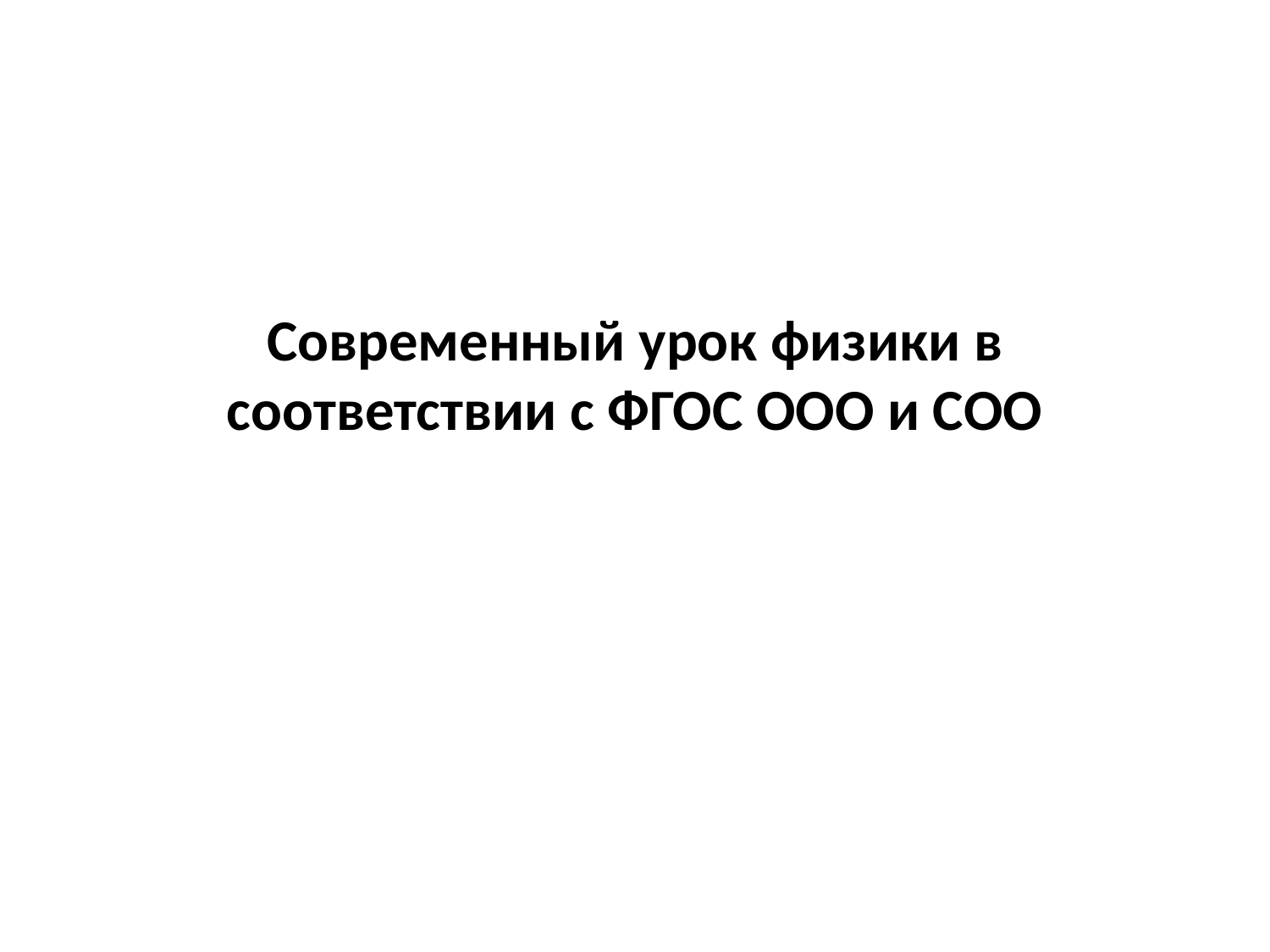

# Современный урок физики в соответствии с ФГОС ООО и СОО